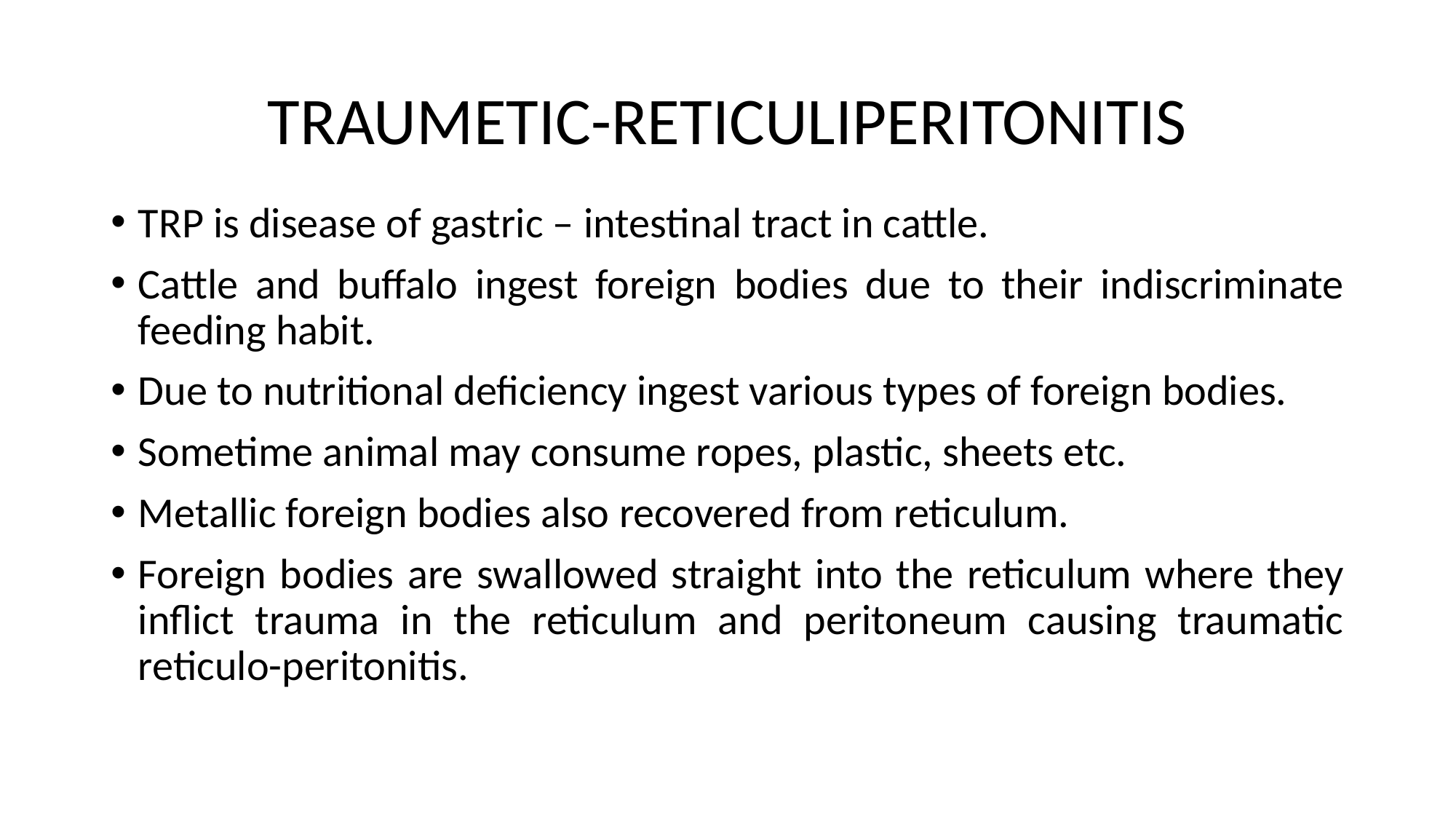

# TRAUMETIC-RETICULIPERITONITIS
TRP is disease of gastric – intestinal tract in cattle.
Cattle and buffalo ingest foreign bodies due to their indiscriminate feeding habit.
Due to nutritional deficiency ingest various types of foreign bodies.
Sometime animal may consume ropes, plastic, sheets etc.
Metallic foreign bodies also recovered from reticulum.
Foreign bodies are swallowed straight into the reticulum where they inflict trauma in the reticulum and peritoneum causing traumatic reticulo-peritonitis.